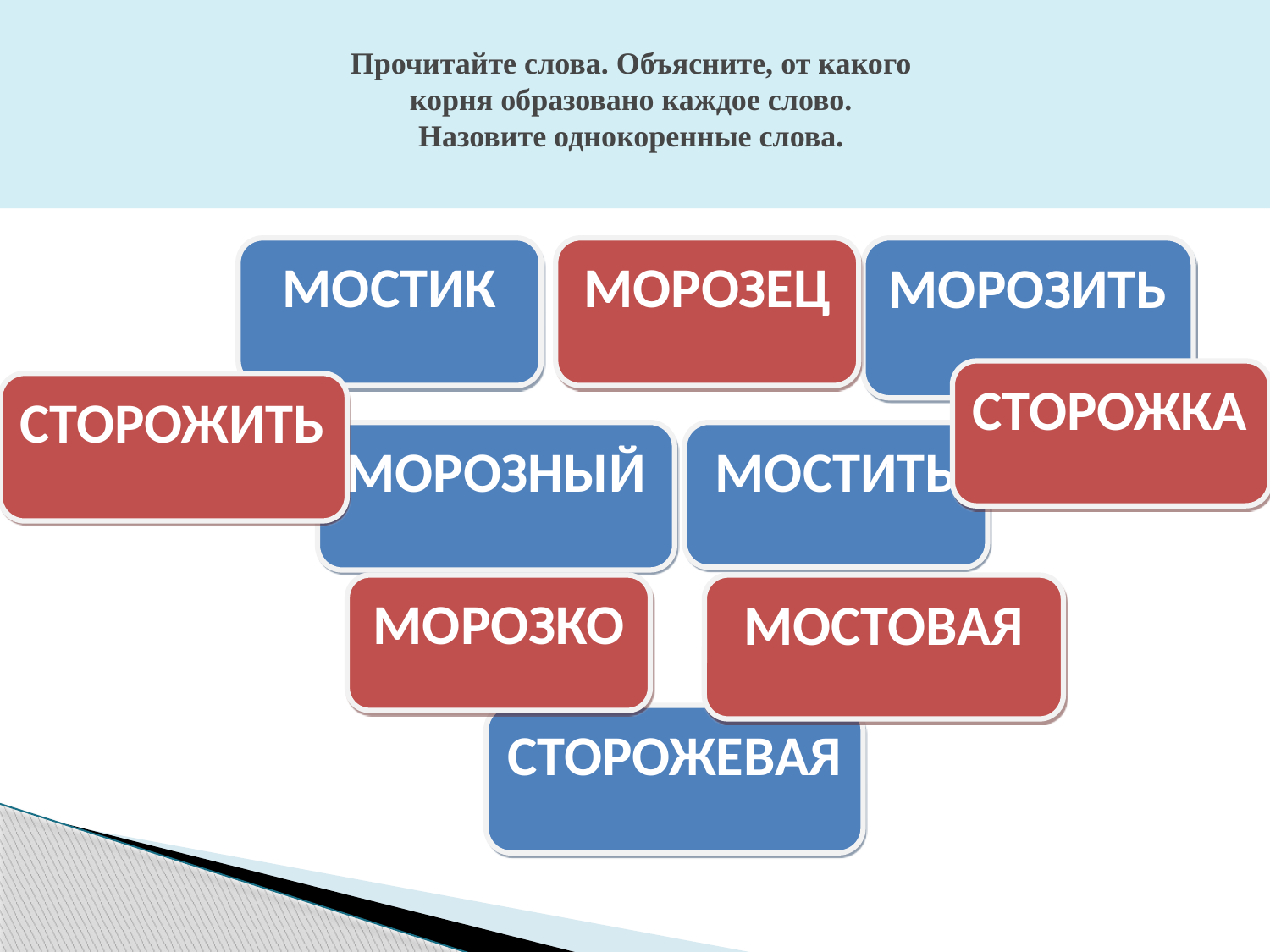

# Прочитайте слова. Объясните, от какого корня образовано каждое слово. Назовите однокоренные слова.
МОСТИК
МОРОЗЕЦ
МОРОЗИТЬ
СТОРОЖКА
СТОРОЖИТЬ
МОРОЗНЫЙ
МОСТИТЬ
МОРОЗКО
МОСТОВАЯ
СТОРОЖЕВАЯ